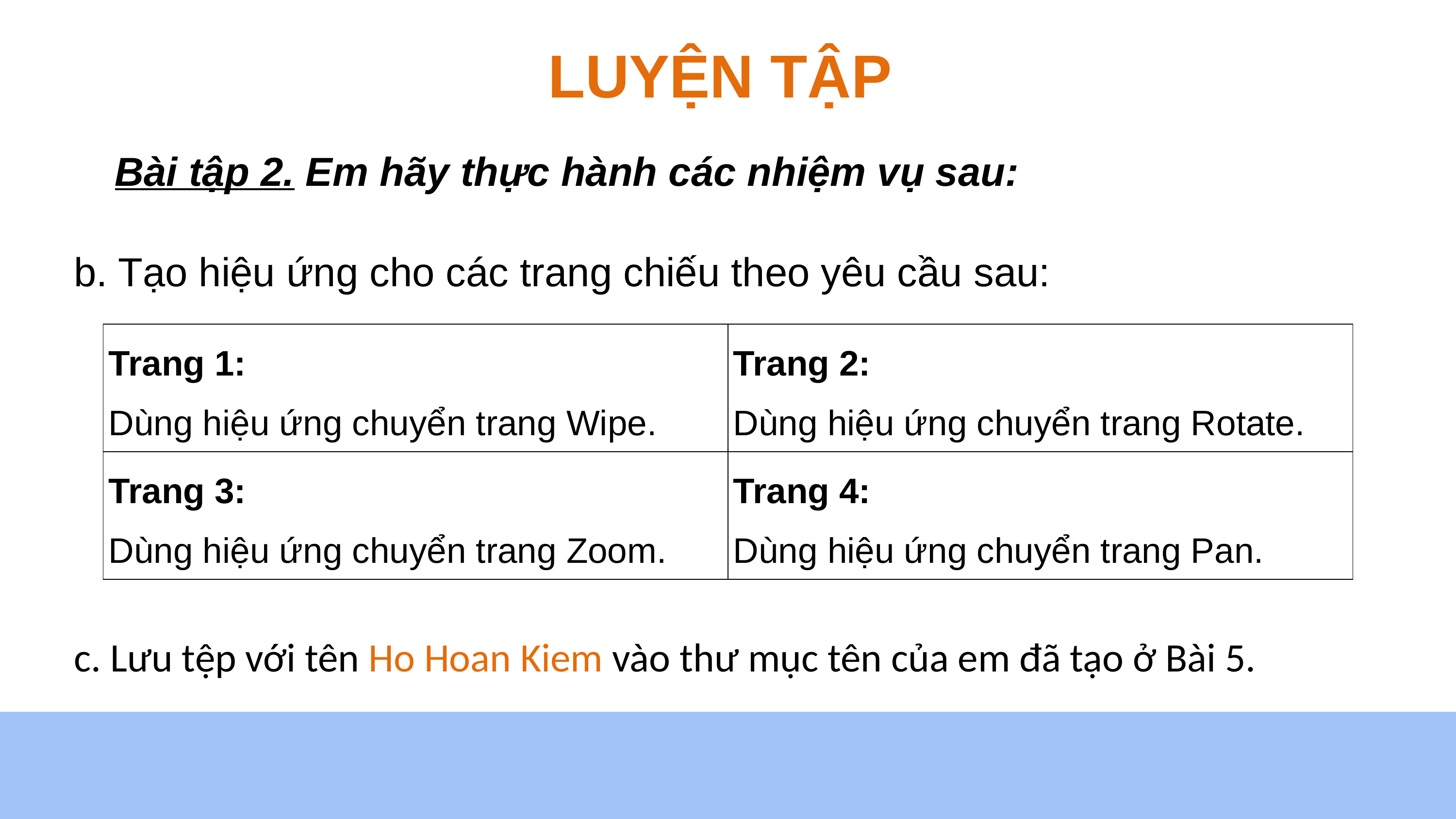

LUYỆN TẬP
Bài tập 2. Em hãy thực hành các nhiệm vụ sau:
b. Tạo hiệu ứng cho các trang chiếu theo yêu cầu sau:
| Trang 1: Dùng hiệu ứng chuyển trang Wipe. | Trang 2: Dùng hiệu ứng chuyển trang Rotate. |
| --- | --- |
| Trang 3: Dùng hiệu ứng chuyển trang Zoom. | Trang 4: Dùng hiệu ứng chuyển trang Pan. |
c. Lưu tệp với tên Ho Hoan Kiem vào thư mục tên của em đã tạo ở Bài 5.